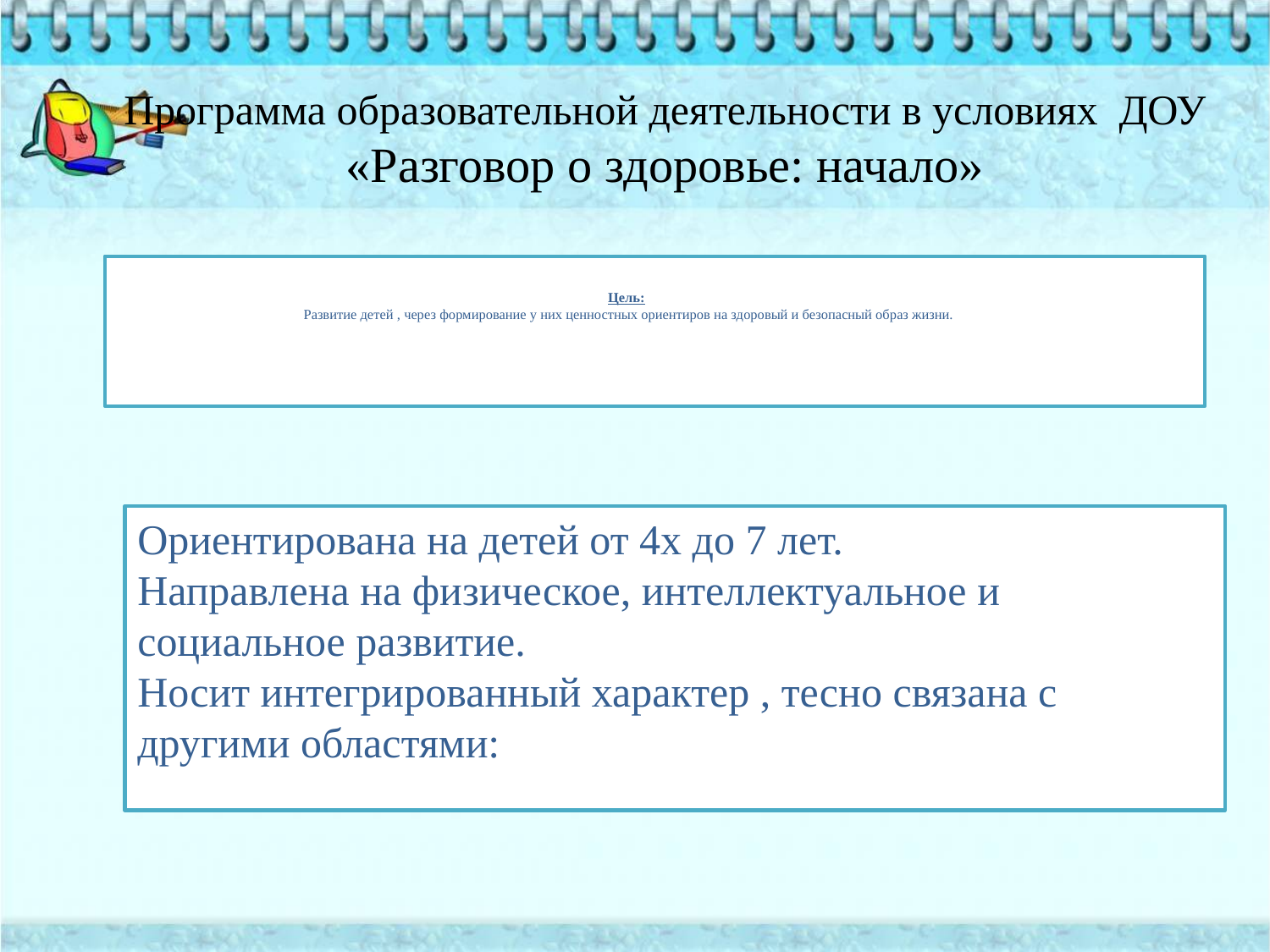

Программа образовательной деятельности в условиях  ДОУ
«Разговор о здоровье: начало»
# Цель: Развитие детей , через формирование у них ценностных ориентиров на здоровый и безопасный образ жизни.

Ориентирована на детей от 4х до 7 лет.
Направлена на физическое, интеллектуальное и социальное развитие.
Носит интегрированный характер , тесно связана с  другими областями: